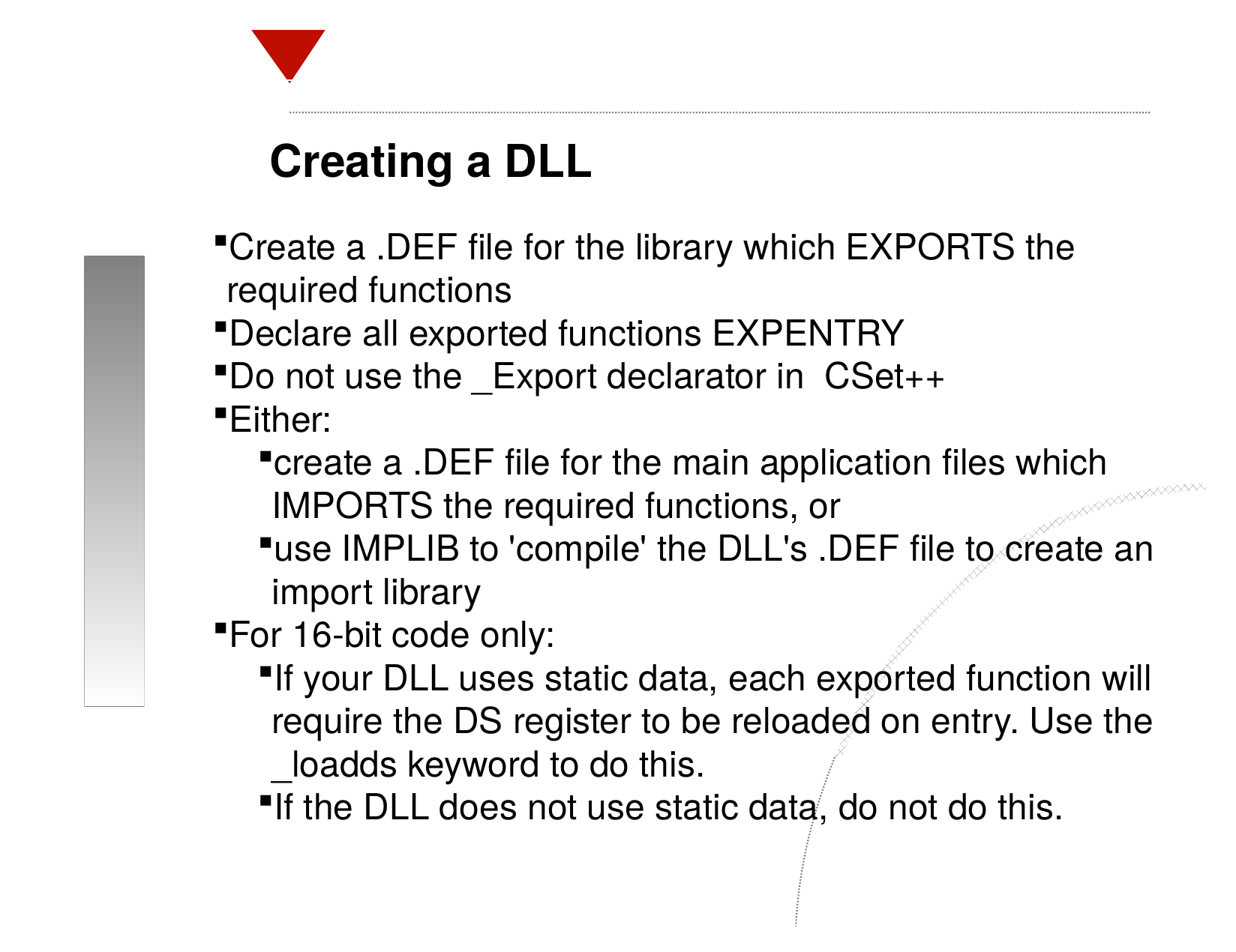

Creating a DLL
Create a .DEF file for the library which EXPORTS the required functions
Declare all exported functions EXPENTRY
Do not use the _Export declarator in  CSet++
Either:
create a .DEF file for the main application files which IMPORTS the required functions, or
use IMPLIB to 'compile' the DLL's .DEF file to create an import library
For 16-bit code only:
If your DLL uses static data, each exported function will require the DS register to be reloaded on entry. Use the _loadds keyword to do this.
If the DLL does not use static data, do not do this.